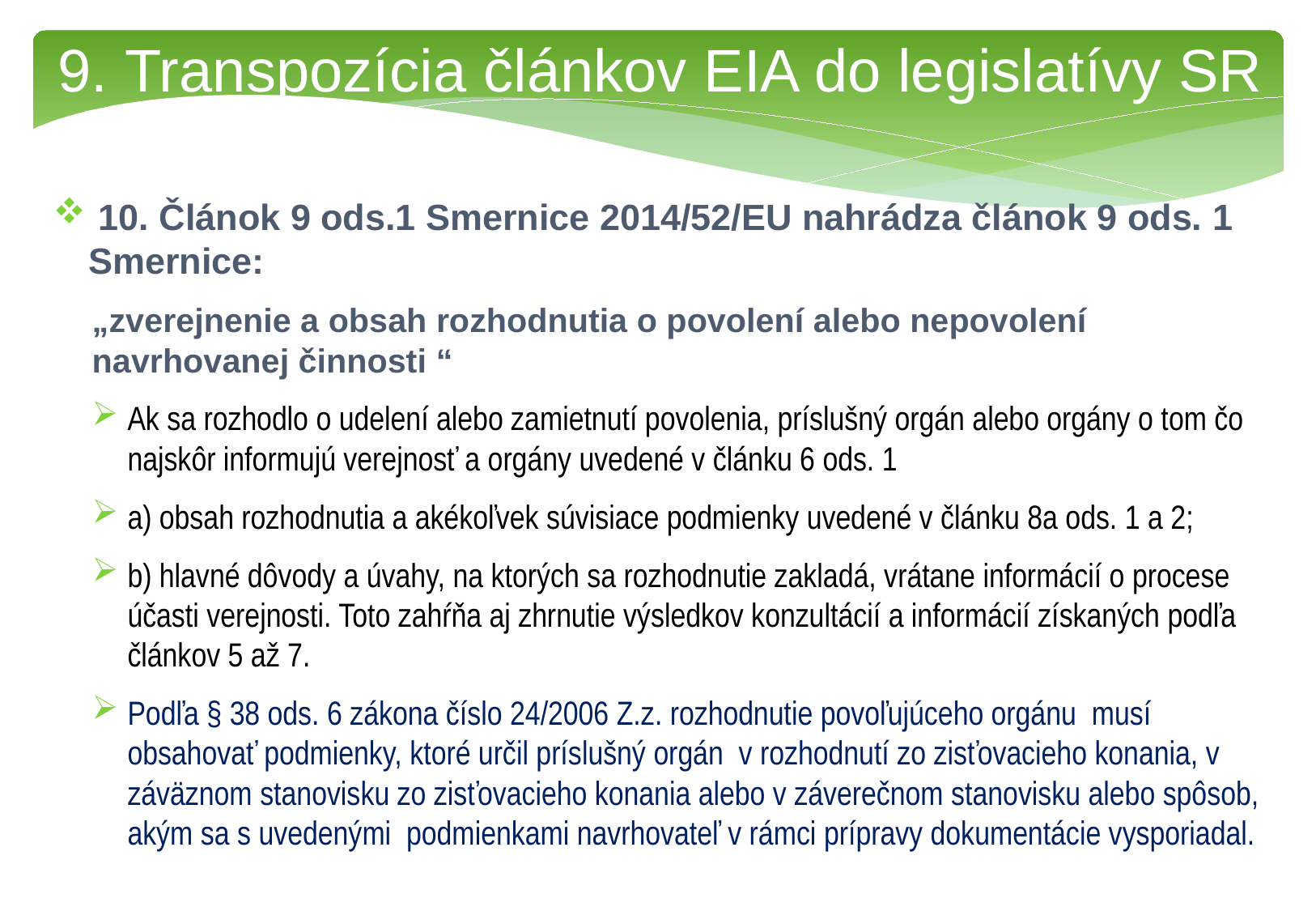

9. Transpozícia článkov EIA do legislatívy SR
 10. Článok 9 ods.1 Smernice 2014/52/EU nahrádza článok 9 ods. 1 Smernice:
„zverejnenie a obsah rozhodnutia o povolení alebo nepovolení navrhovanej činnosti “
Ak sa rozhodlo o udelení alebo zamietnutí povolenia, príslušný orgán alebo orgány o tom čo najskôr informujú verejnosť a orgány uvedené v článku 6 ods. 1
a) obsah rozhodnutia a akékoľvek súvisiace podmienky uvedené v článku 8a ods. 1 a 2;
b) hlavné dôvody a úvahy, na ktorých sa rozhodnutie zakladá, vrátane informácií o procese účasti verejnosti. Toto zahŕňa aj zhrnutie výsledkov konzultácií a informácií získaných podľa článkov 5 až 7.
Podľa § 38 ods. 6 zákona číslo 24/2006 Z.z. rozhodnutie povoľujúceho orgánu  musí obsahovať podmienky, ktoré určil príslušný orgán  v rozhodnutí zo zisťovacieho konania, v záväznom stanovisku zo zisťovacieho konania alebo v záverečnom stanovisku alebo spôsob, akým sa s uvedenými  podmienkami navrhovateľ v rámci prípravy dokumentácie vysporiadal.